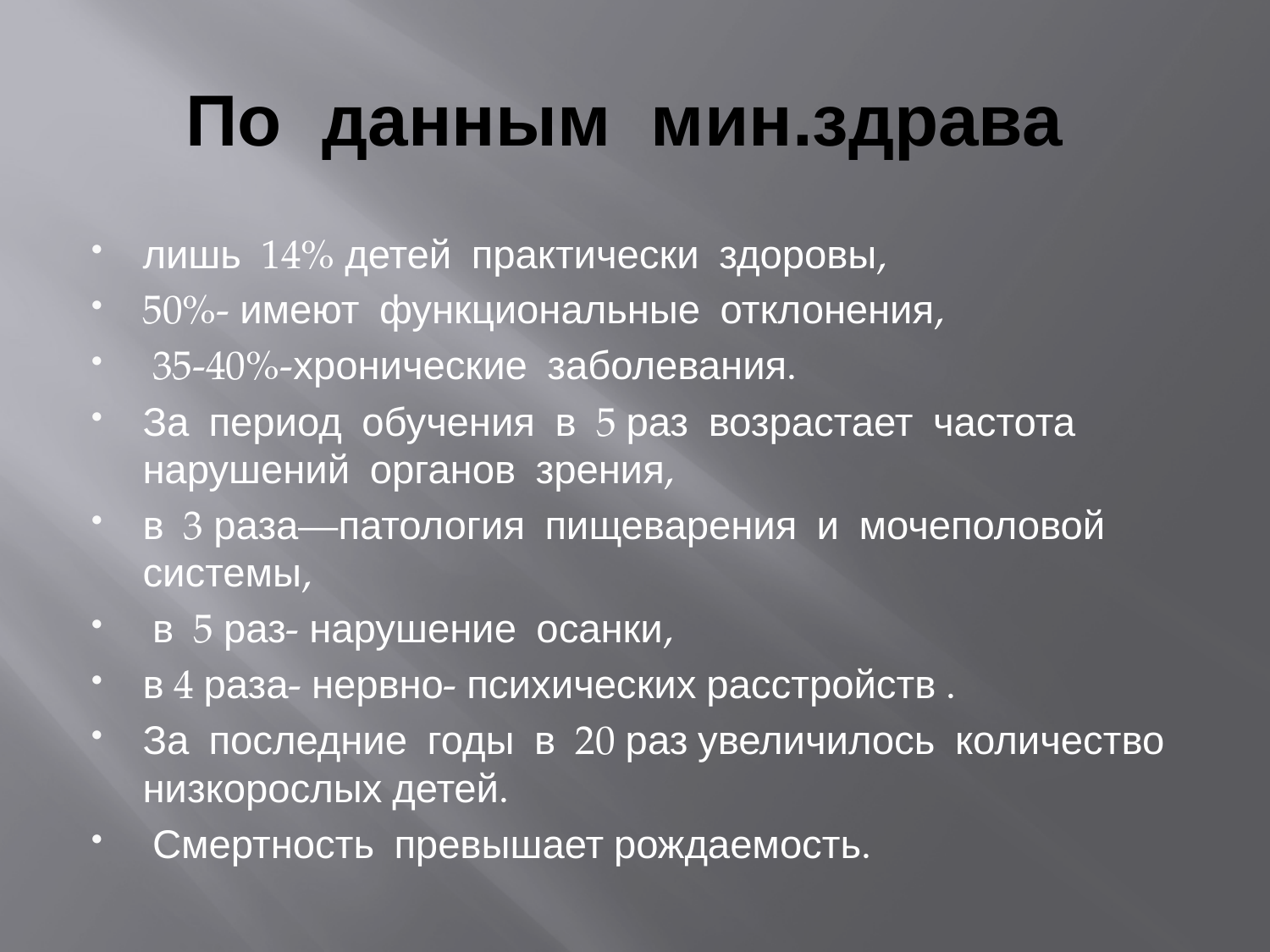

# По  данным  мин.здрава
лишь  14% детей  практически  здоровы,
50%- имеют  функциональные  отклонения,
 35-40%-хронические  заболевания.
За  период  обучения  в  5 раз  возрастает  частота  нарушений  органов  зрения,
в  3 раза—патология  пищеварения  и  мочеполовой  системы,
 в  5 раз- нарушение  осанки,
в 4 раза- нервно- психических расстройств .
За  последние  годы  в  20 раз увеличилось  количество  низкорослых детей.
 Смертность  превышает рождаемость.